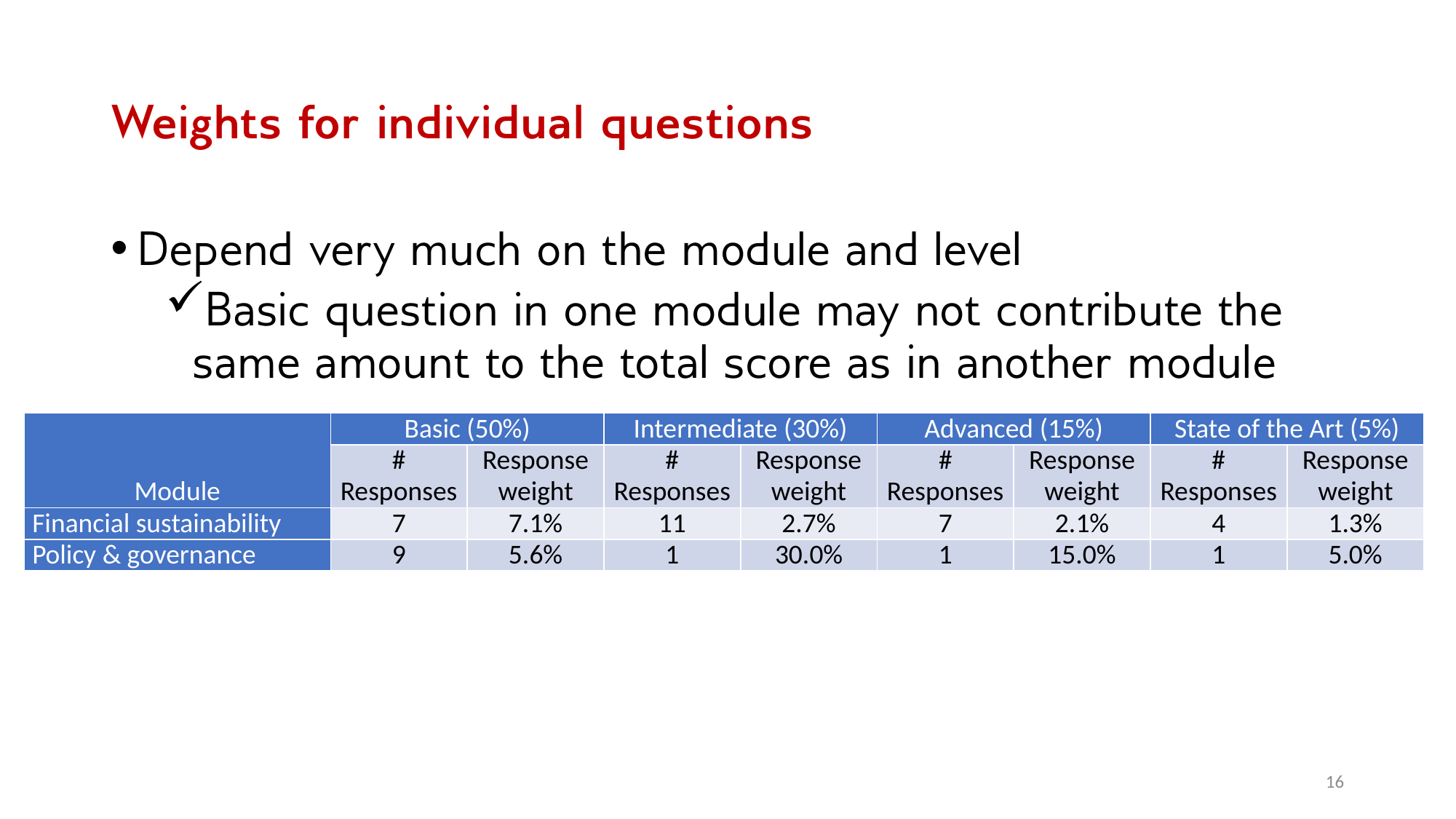

# Weights for individual questions
Depend very much on the module and level
Basic question in one module may not contribute the same amount to the total score as in another module

| Module | Basic (50%) |  | Intermediate (30%) |  | Advanced (15%) |  | State of the Art (5%) |  |
| --- | --- | --- | --- | --- | --- | --- | --- | --- |
|  | # Responses | Response weight | # Responses | Response weight | # Responses | Response weight | # Responses | Response weight |
| Financial sustainability | 7 | 7.1% | 11 | 2.7% | 7 | 2.1% | 4 | 1.3% |
| Policy & governance | 9 | 5.6% | 1 | 30.0% | 1 | 15.0% | 1 | 5.0% |
16